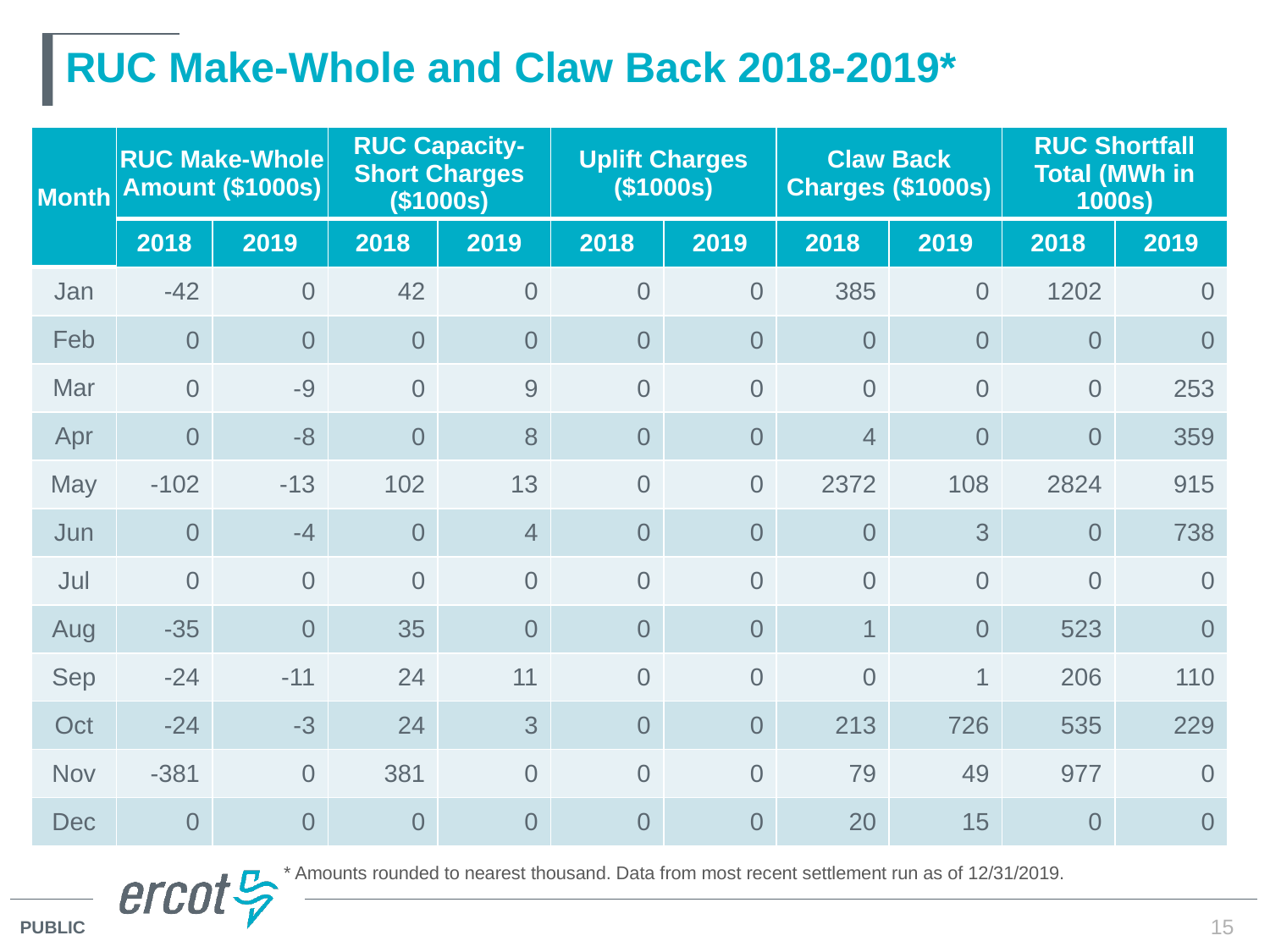

# RUC Make-Whole and Claw Back 2018-2019*
| Month | RUC Make-Whole Amount ($1000s) |  | RUC Capacity-Short Charges ($1000s) |  | Uplift Charges ($1000s) |  | Claw Back Charges ($1000s) |  | RUC Shortfall Total (MWh in 1000s) |  |
| --- | --- | --- | --- | --- | --- | --- | --- | --- | --- | --- |
|  | 2018 | 2019 | 2018 | 2019 | 2018 | 2019 | 2018 | 2019 | 2018 | 2019 |
| Jan | -42 | 0 | 42 | 0 | 0 | 0 | 385 | 0 | 1202 | 0 |
| Feb | 0 | 0 | 0 | 0 | 0 | 0 | 0 | 0 | 0 | 0 |
| Mar | 0 | -9 | 0 | 9 | 0 | 0 | 0 | 0 | 0 | 253 |
| Apr | 0 | -8 | 0 | 8 | 0 | 0 | 4 | 0 | 0 | 359 |
| May | -102 | -13 | 102 | 13 | 0 | 0 | 2372 | 108 | 2824 | 915 |
| Jun | 0 | -4 | 0 | 4 | 0 | 0 | 0 | 3 | 0 | 738 |
| Jul | 0 | 0 | 0 | 0 | 0 | 0 | 0 | 0 | 0 | 0 |
| Aug | -35 | 0 | 35 | 0 | 0 | 0 | 1 | 0 | 523 | 0 |
| Sep | -24 | -11 | 24 | 11 | 0 | 0 | 0 | 1 | 206 | 110 |
| Oct | -24 | -3 | 24 | 3 | 0 | 0 | 213 | 726 | 535 | 229 |
| Nov | -381 | 0 | 381 | 0 | 0 | 0 | 79 | 49 | 977 | 0 |
| Dec | 0 | 0 | 0 | 0 | 0 | 0 | 20 | 15 | 0 | 0 |
* Amounts rounded to nearest thousand. Data from most recent settlement run as of 12/31/2019.
15